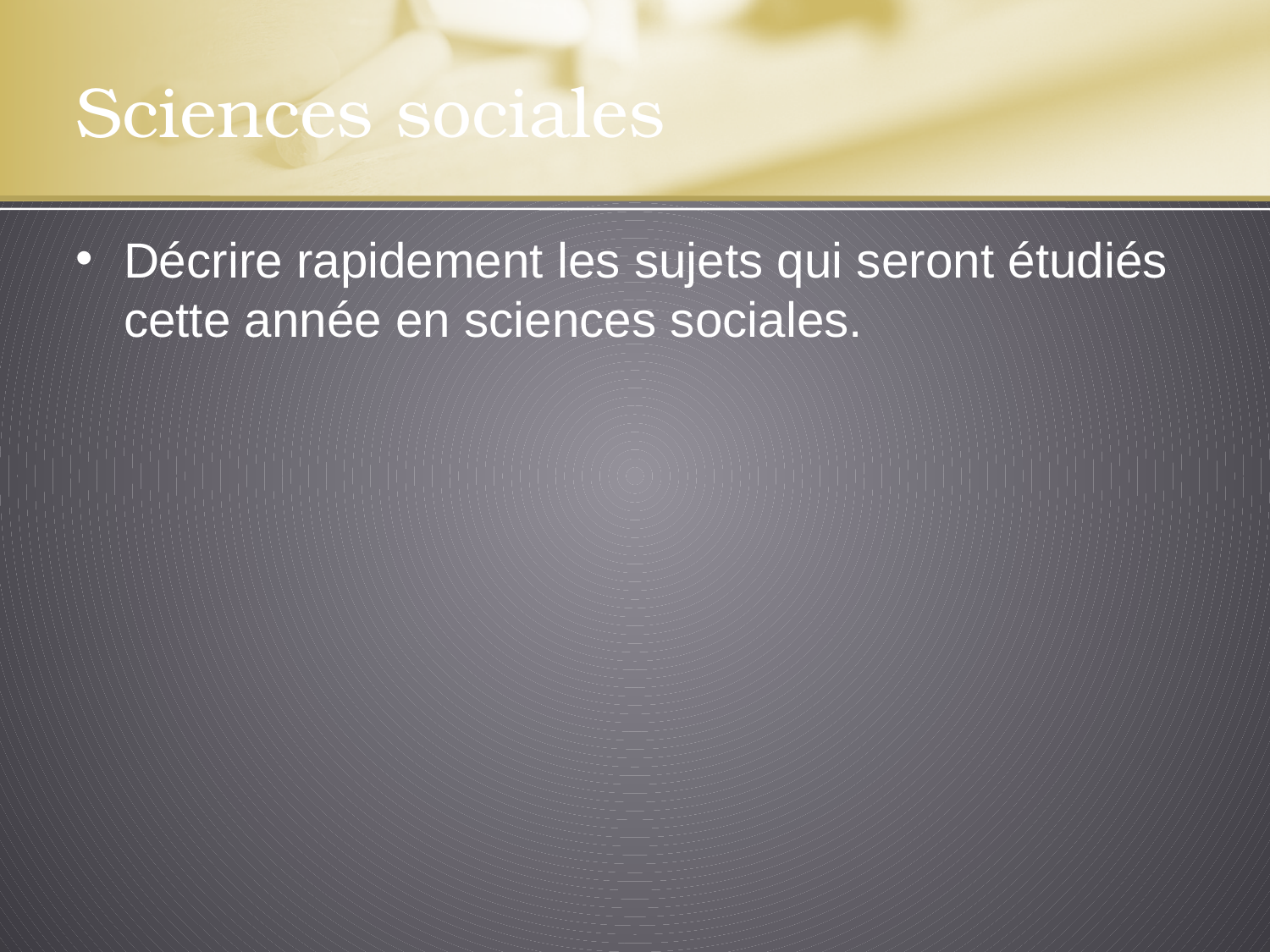

# Sciences sociales
Décrire rapidement les sujets qui seront étudiés cette année en sciences sociales.